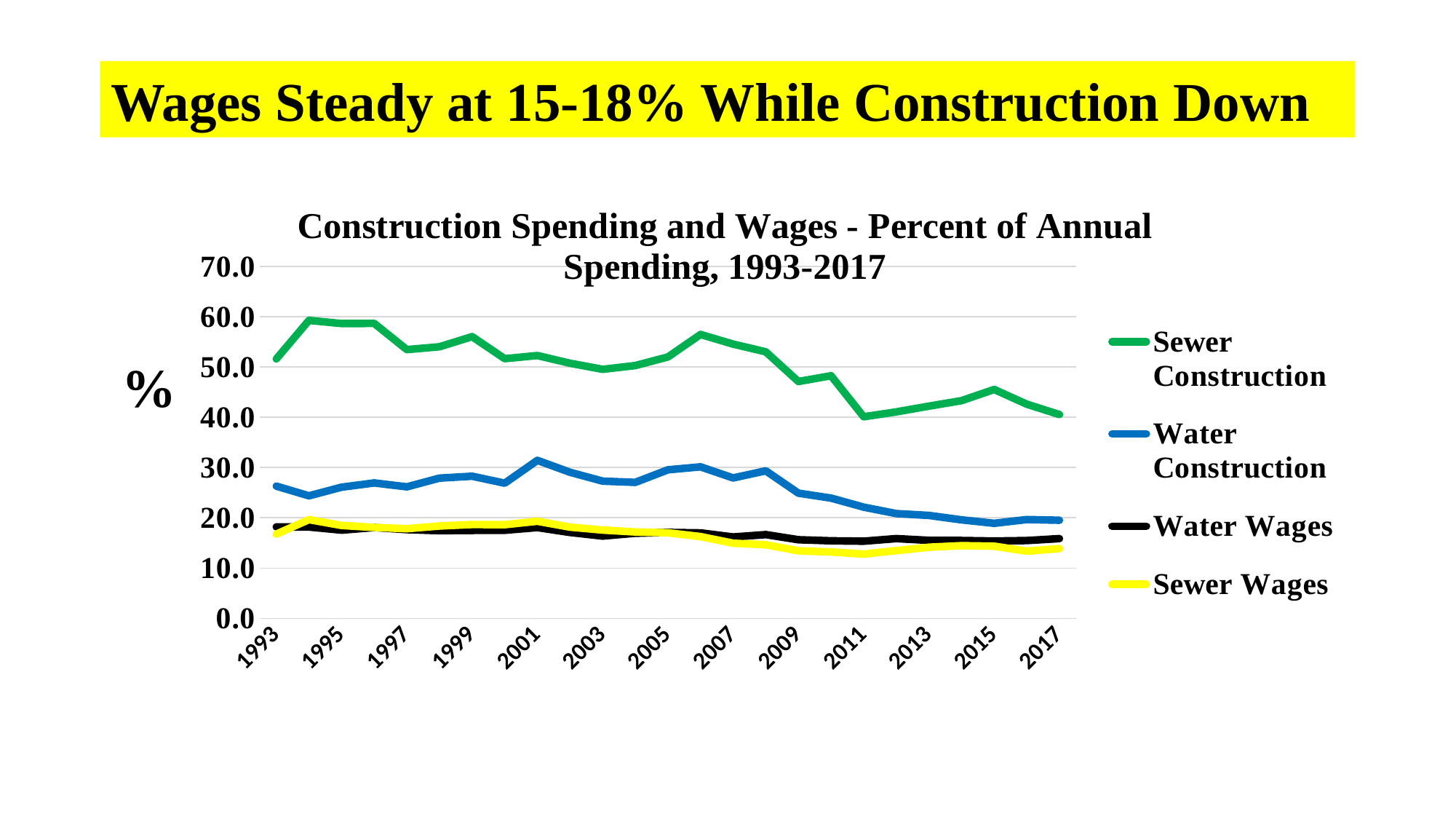

Wages Steady at 15-18% While Construction Down

### Chart: Construction Spending and Wages - Percent of Annual Spending, 1993-2017

| Category |  |  |  |  |
|---|---|---|---|---|
| 1993 | 51.618758741068504 | 26.30411436130156 | 18.193475581007014 | 16.75097439801784 |
| 1994 | 59.2847281299288 | 24.371366987099968 | 18.174900956337886 | 19.640735315801248 |
| 1995 | 58.65915549802554 | 26.091832843588076 | 17.546986247953164 | 18.479575050221477 |
| 1996 | 58.678947884778864 | 26.93822417552834 | 18.066543149688506 | 18.086199785026817 |
| 1997 | 53.46846388322686 | 26.160772635670597 | 17.649307648848204 | 17.827001399248168 |
| 1998 | 54.03717277773096 | 27.899150105798252 | 17.433639415131736 | 18.37031787498441 |
| 1999 | 56.053928745635226 | 28.268946214748308 | 17.49319015824449 | 18.66900215032634 |
| 2000 | 51.66463452437537 | 26.888667118216414 | 17.52437171798744 | 18.63145663270578 |
| 2001 | 52.28905427616392 | 31.43894142582177 | 18.05834374317414 | 19.313836384790118 |
| 2002 | 50.76240773243822 | 29.061990041301932 | 17.08128455390082 | 18.14178427115508 |
| 2003 | 49.54510616588767 | 27.293529899886043 | 16.365663681298457 | 17.561978784294052 |
| 2004 | 50.29695192051244 | 27.051381566253085 | 16.932524359173957 | 17.19014337545953 |
| 2005 | 52.01094226717331 | 29.54418901759907 | 17.096229247305306 | 17.014385019396315 |
| 2006 | 56.48464984240772 | 30.14383684390592 | 16.99778493920817 | 16.259813748663987 |
| 2007 | 54.569567822733674 | 27.92894989619979 | 16.18460263184777 | 14.950188993016578 |
| 2008 | 53.03807003217009 | 29.351691299925225 | 16.657457997842453 | 14.637518895720184 |
| 2009 | 47.123081148336546 | 24.90114014094166 | 15.639159978044436 | 13.435323091957214 |
| 2010 | 48.26731921539964 | 23.922875436723125 | 15.422218242818348 | 13.203478525740927 |
| 2011 | 40.11356780113663 | 22.119766653225465 | 15.346333343545677 | 12.773337361596504 |
| 2012 | 41.08302833738459 | 20.837170006278452 | 15.859457705539203 | 13.473660488998659 |
| 2013 | 42.21899438116301 | 20.47133218030035 | 15.523339359638854 | 14.149416458921532 |
| 2014 | 43.31498470705741 | 19.593787284236903 | 15.489057800164208 | 14.46116862521566 |
| 2015 | 45.5439471650513 | 18.90342225275016 | 15.378879878899582 | 14.35683582770271 |
| 2016 | 42.604749455883336 | 19.654652051846558 | 15.480398572624718 | 13.36678604786307 |
| 2017 | 40.546671516228265 | 19.511614922151562 | 15.863996071872297 | 13.875889096794719 |